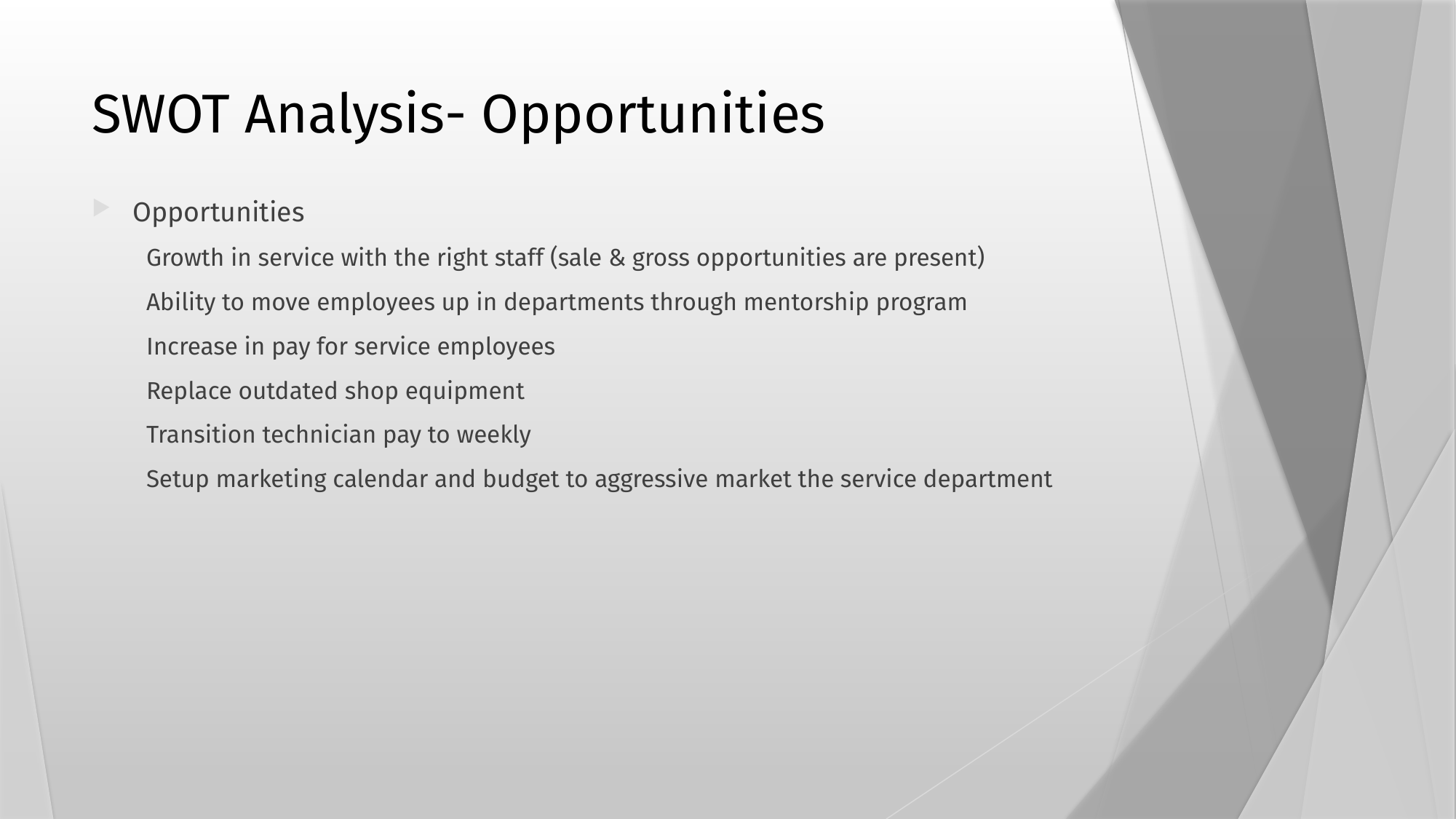

# SWOT Analysis- Opportunities
Opportunities
Growth in service with the right staff (sale & gross opportunities are present)
Ability to move employees up in departments through mentorship program
Increase in pay for service employees
Replace outdated shop equipment
Transition technician pay to weekly
Setup marketing calendar and budget to aggressive market the service department